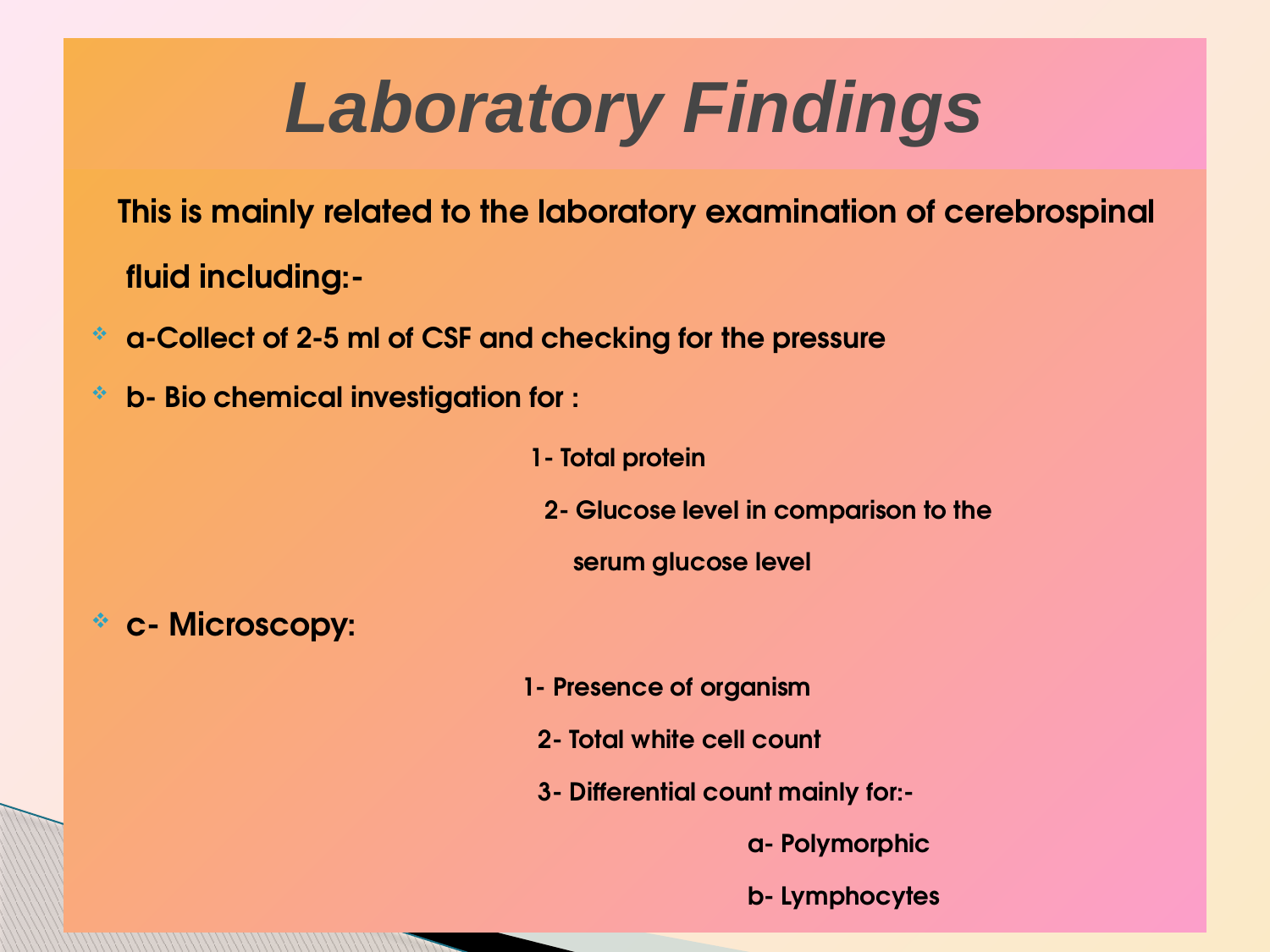

# Laboratory Findings
        This is mainly related to the laboratory examination of cerebrospinal fluid including:-
a-Collect of 2-5 ml of CSF and checking for the pressure
b- Bio chemical investigation for :
                                                        1- Total protein
                                                                 2- Glucose level in comparison to the
                                                                     serum glucose level
c- Microscopy:
                                                       1- Presence of organism
                                                                2- Total white cell count
                                                                3- Differential count mainly for:-
                                                                                              a- Polymorphic
                                                                                              b- Lymphocytes